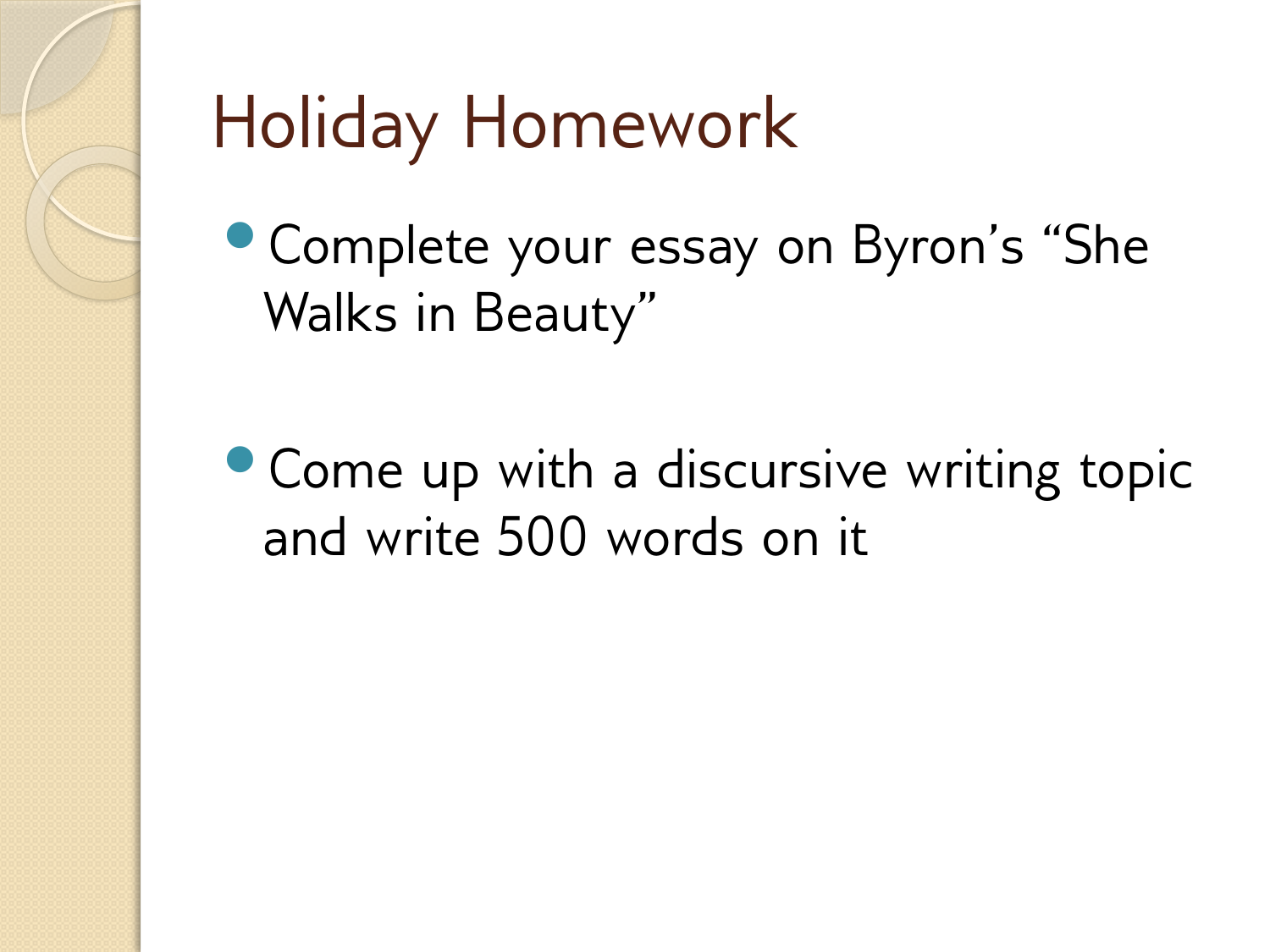

# Holiday Homework
Complete your essay on Byron’s “She Walks in Beauty”

Come up with a discursive writing topic and write 500 words on it